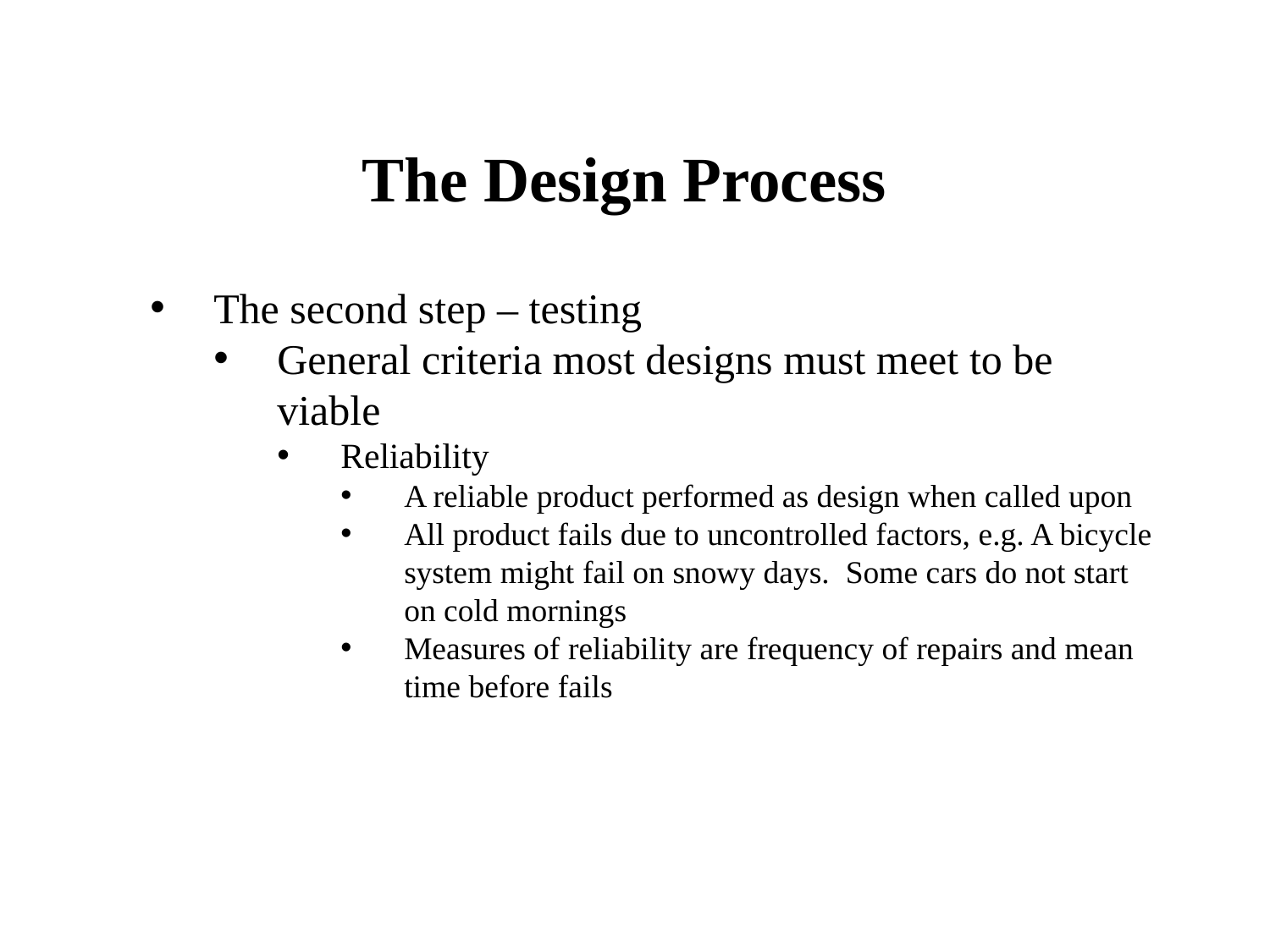

# The Design Process
The second step – testing
General criteria most designs must meet to be viable
Reliability
A reliable product performed as design when called upon
All product fails due to uncontrolled factors, e.g. A bicycle system might fail on snowy days.  Some cars do not start on cold mornings
Measures of reliability are frequency of repairs and mean time before fails